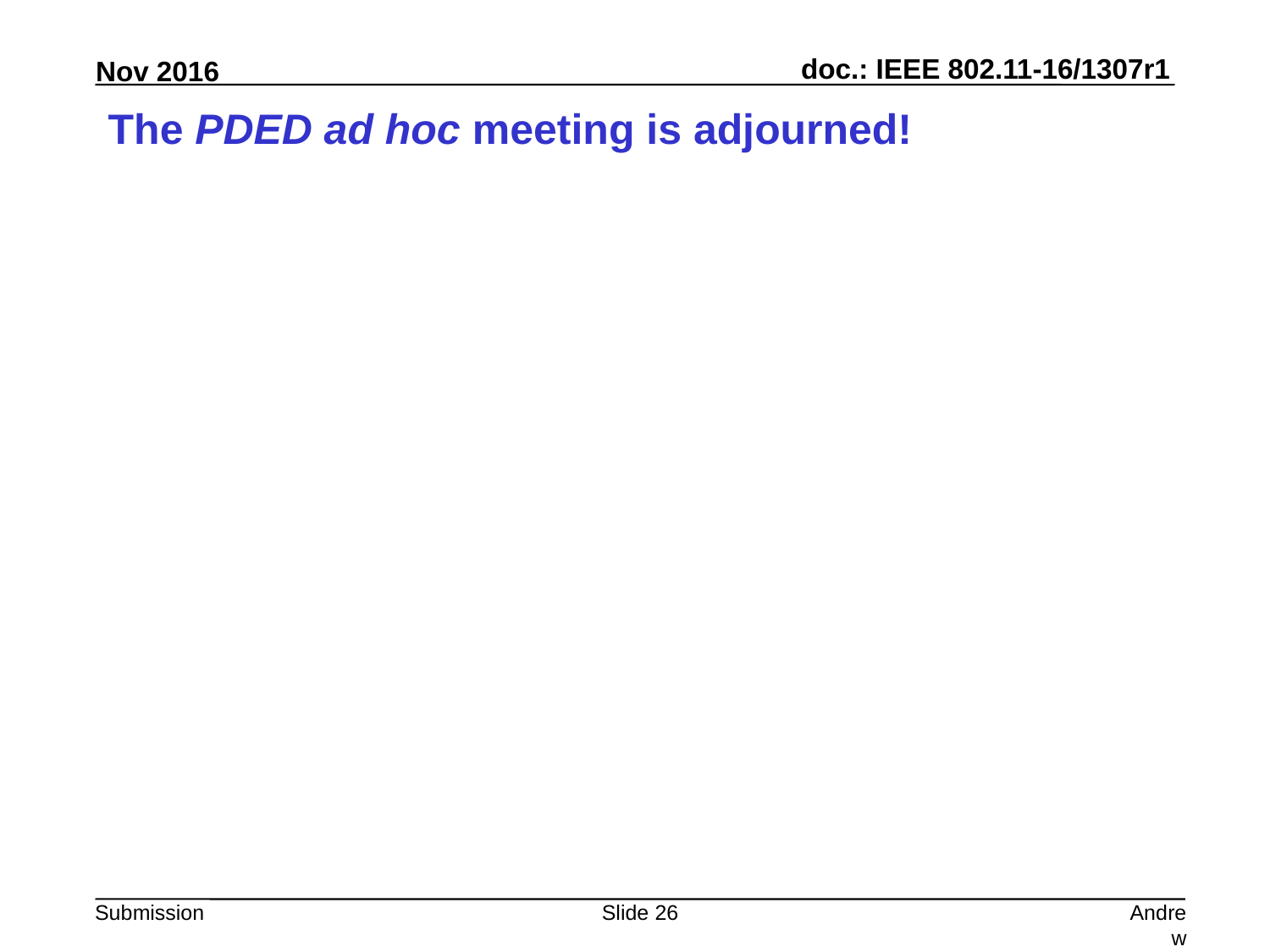

# The PDED ad hoc meeting is adjourned!

Slide 26
Andrew Myles, Cisco